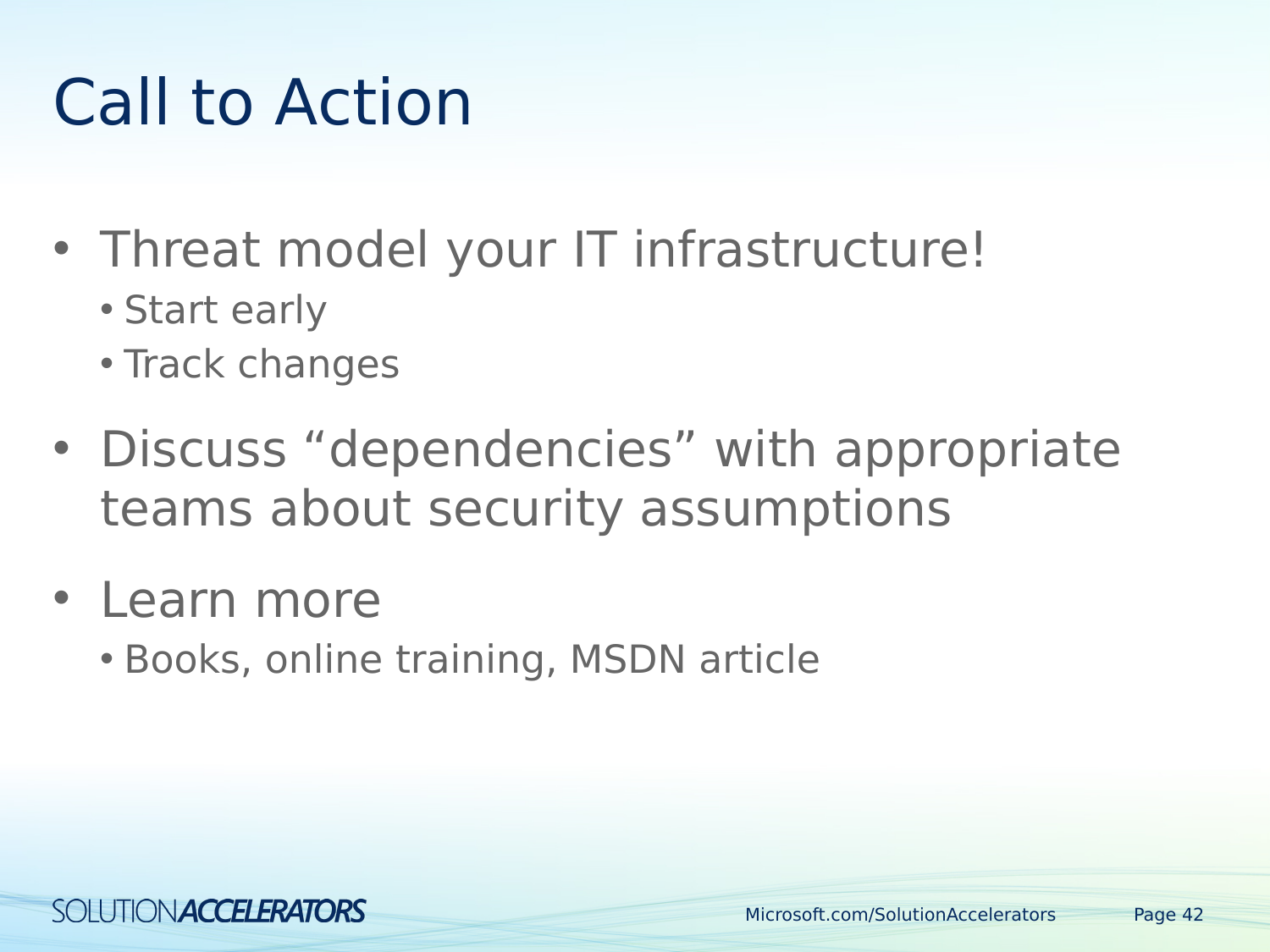

# Call to Action
Threat model your IT infrastructure!
Start early
Track changes
Discuss “dependencies” with appropriate teams about security assumptions
Learn more
Books, online training, MSDN article

Microsoft.com/SolutionAccelerators
Page 42